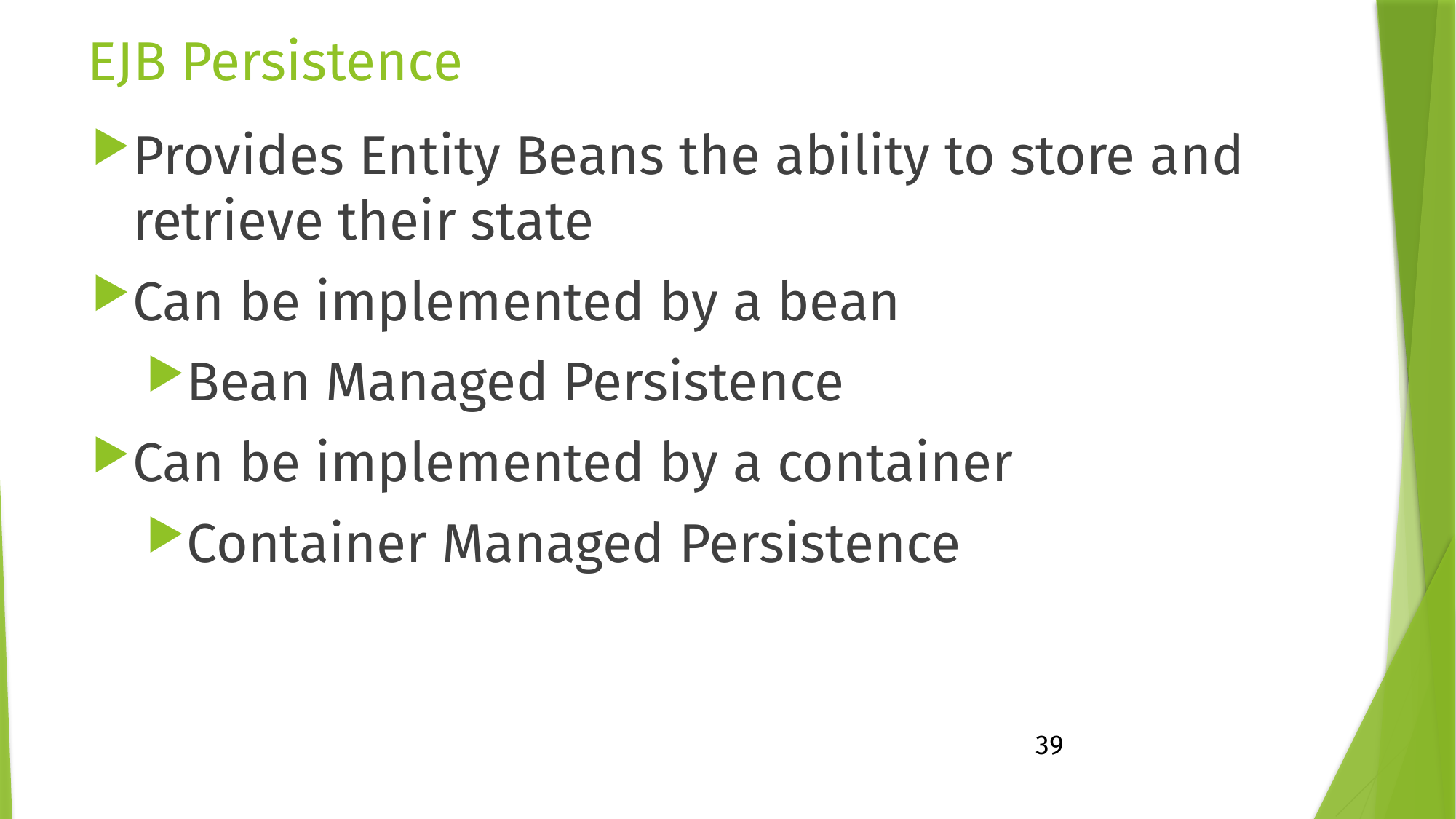

# EJB Persistence
Provides Entity Beans the ability to store and retrieve their state
Can be implemented by a bean
Bean Managed Persistence
Can be implemented by a container
Container Managed Persistence
39